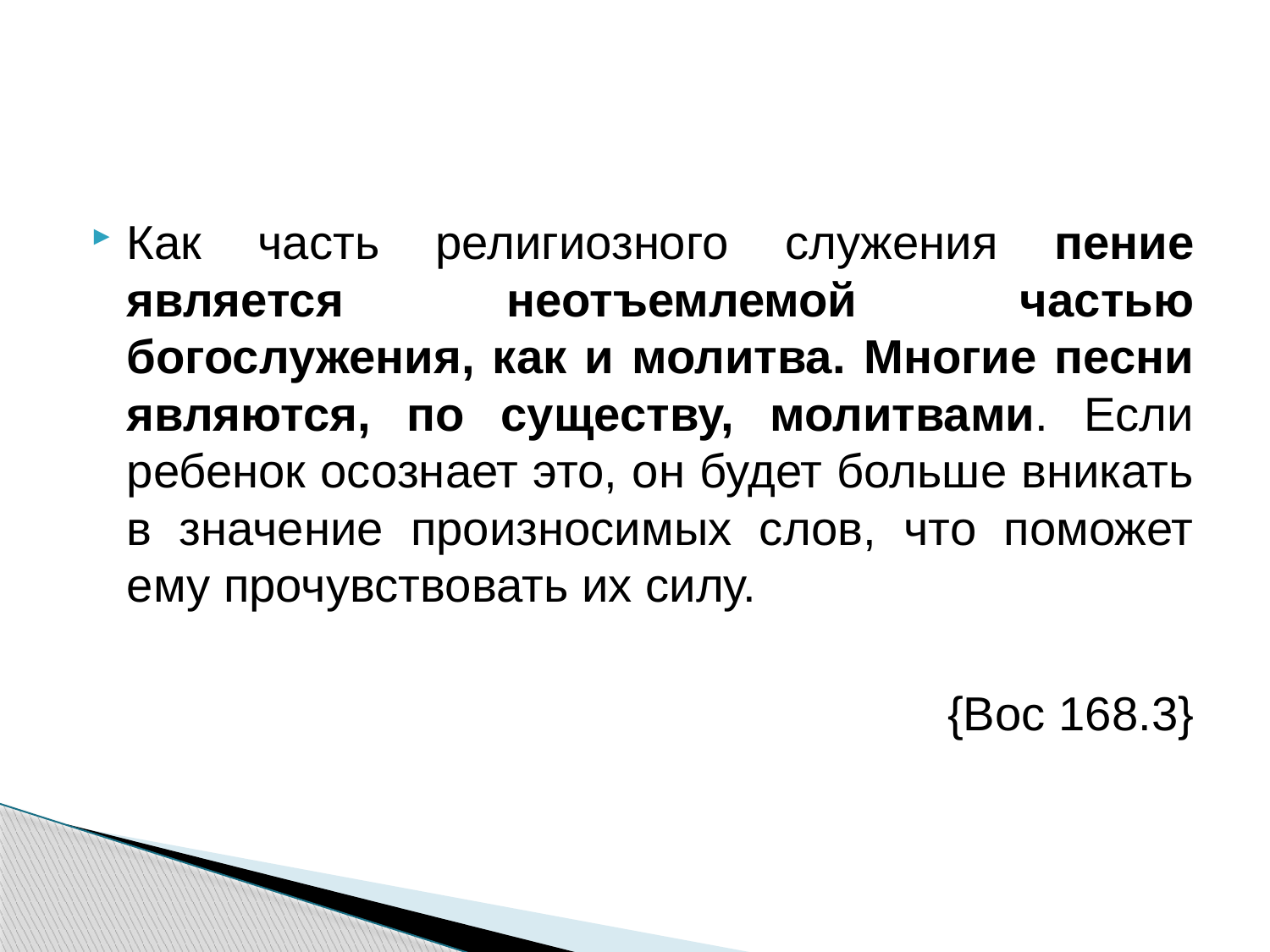

#
Как часть религиозного служения пение является неотъемлемой частью богослужения, как и молитва. Многие песни являются, по существу, молитвами. Если ребенок осознает это, он будет больше вникать в значение произносимых слов, что поможет ему прочувствовать их силу.

{Вос 168.3}